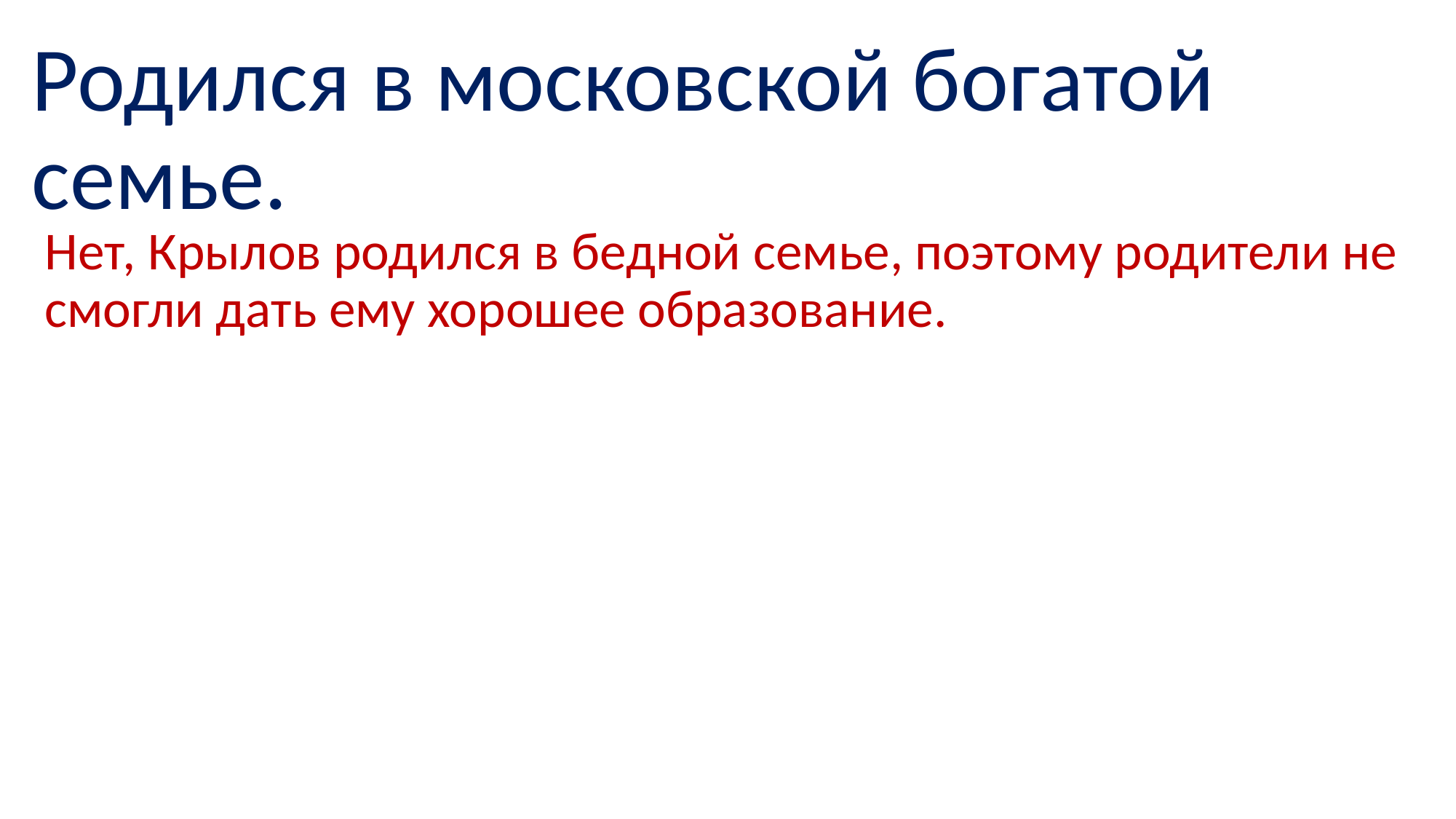

# Родился в московской богатой семье.
Нет, Крылов родился в бедной семье, поэтому родители не смогли дать ему хорошее образование.